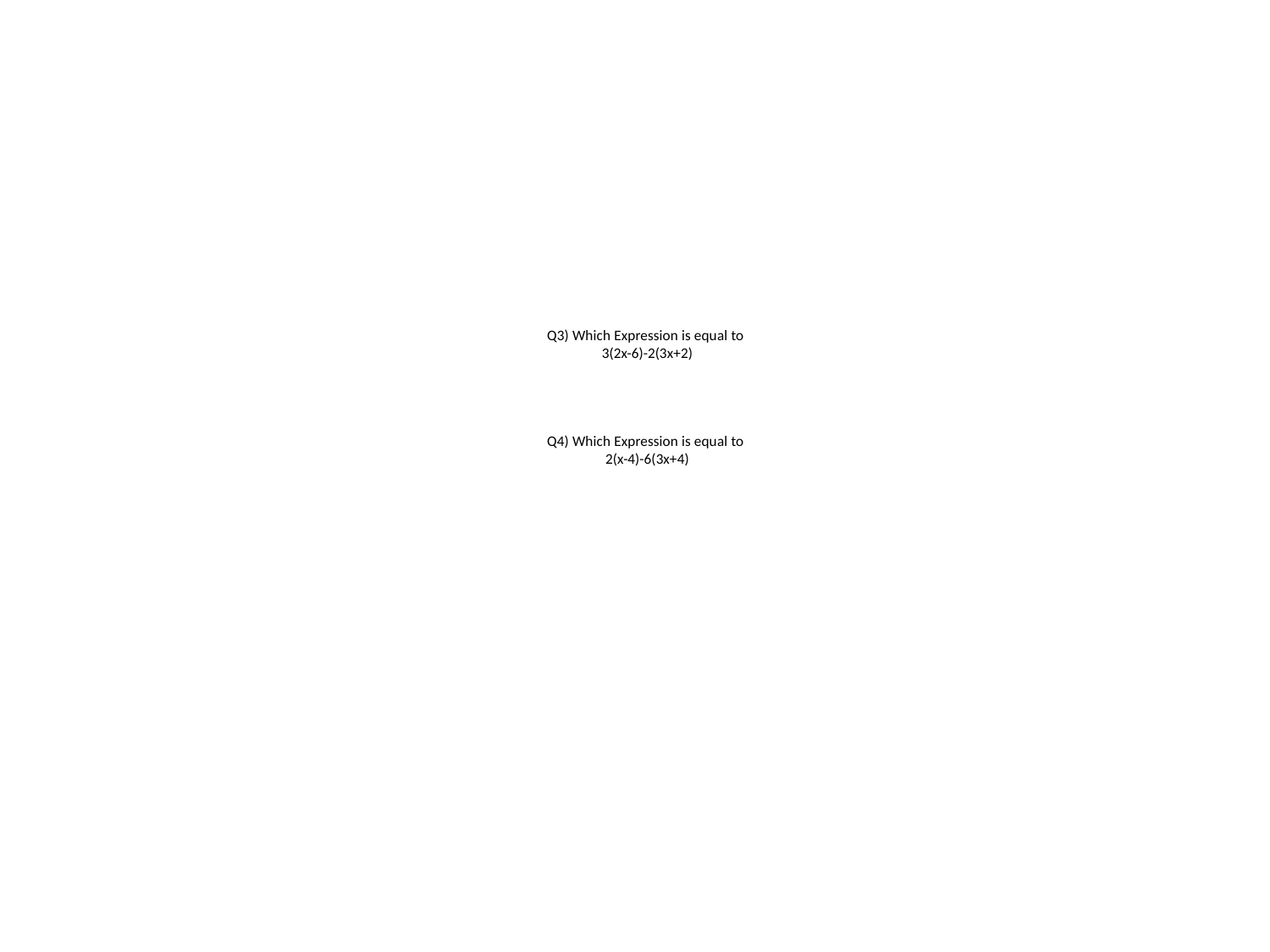

# Q3) Which Expression is equal to 3(2x-6)-2(3x+2) Q4) Which Expression is equal to 2(x-4)-6(3x+4)